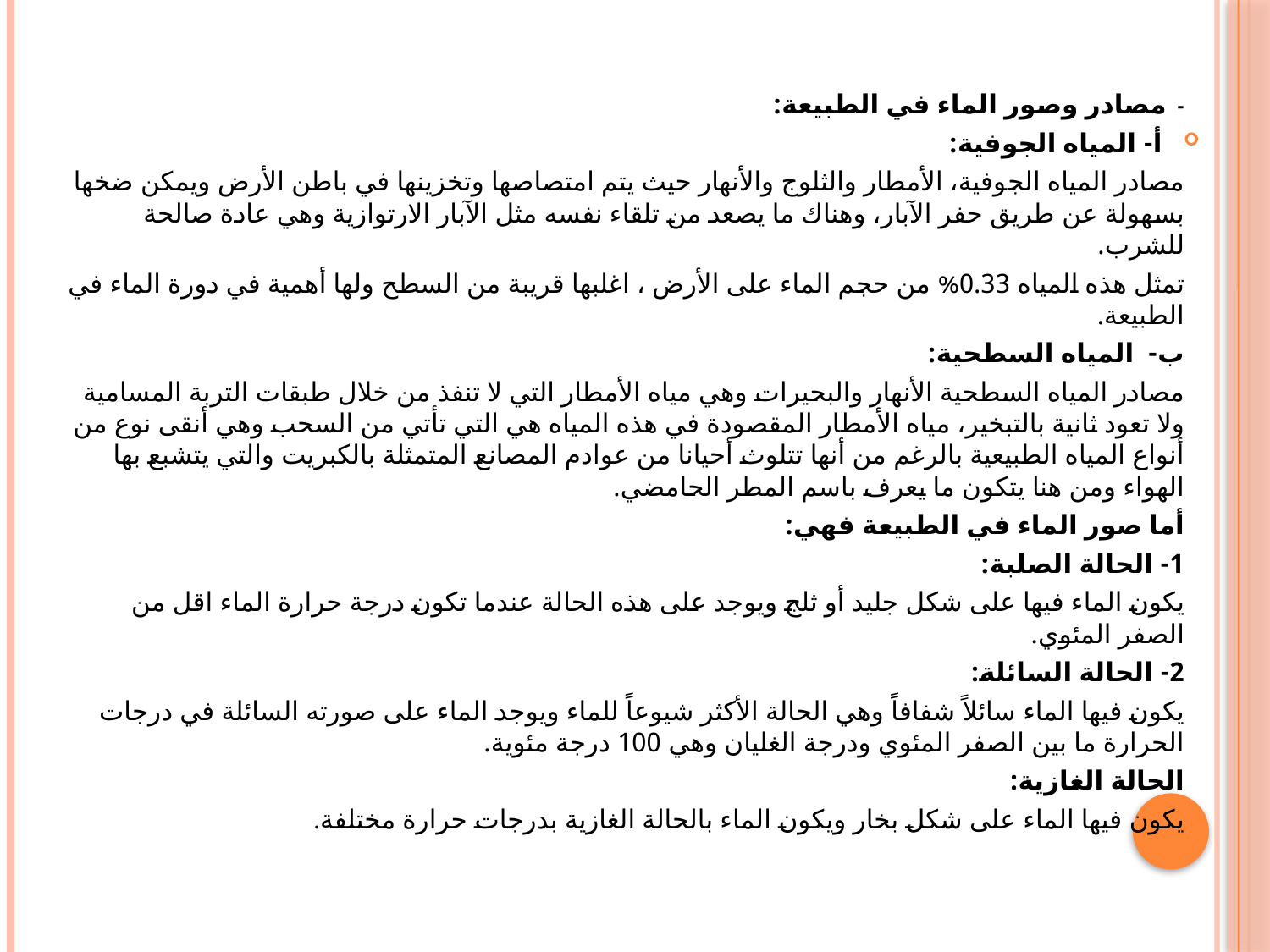

-  مصادر وصور الماء في الطبيعة:
أ- المياه الجوفية:
مصادر المياه الجوفية، الأمطار والثلوج والأنهار حيث يتم امتصاصها وتخزينها في باطن الأرض ويمكن ضخها بسهولة عن طريق حفر الآبار، وهناك ما يصعد من تلقاء نفسه مثل الآبار الارتوازية وهي عادة صالحة للشرب.
تمثل هذه المياه 0.33% من حجم الماء على الأرض ، اغلبها قريبة من السطح ولها أهمية في دورة الماء في الطبيعة.
ب-  المياه السطحية:
مصادر المياه السطحية الأنهار والبحيرات وهي مياه الأمطار التي لا تنفذ من خلال طبقات التربة المسامية ولا تعود ثانية بالتبخير، مياه الأمطار المقصودة في هذه المياه هي التي تأتي من السحب وهي أنقى نوع من أنواع المياه الطبيعية بالرغم من أنها تتلوث أحيانا من عوادم المصانع المتمثلة بالكبريت والتي يتشبع بها الهواء ومن هنا يتكون ما يعرف باسم المطر الحامضي.
أما صور الماء في الطبيعة فهي:
1- الحالة الصلبة:
يكون الماء فيها على شكل جليد أو ثلج ويوجد على هذه الحالة عندما تكون درجة حرارة الماء اقل من الصفر المئوي.
2- الحالة السائلة:
يكون فيها الماء سائلاً شفافاً وهي الحالة الأكثر شيوعاً للماء ويوجد الماء على صورته السائلة في درجات الحرارة ما بين الصفر المئوي ودرجة الغليان وهي 100 درجة مئوية.
الحالة الغازية:
يكون فيها الماء على شكل بخار ويكون الماء بالحالة الغازية بدرجات حرارة مختلفة.

#